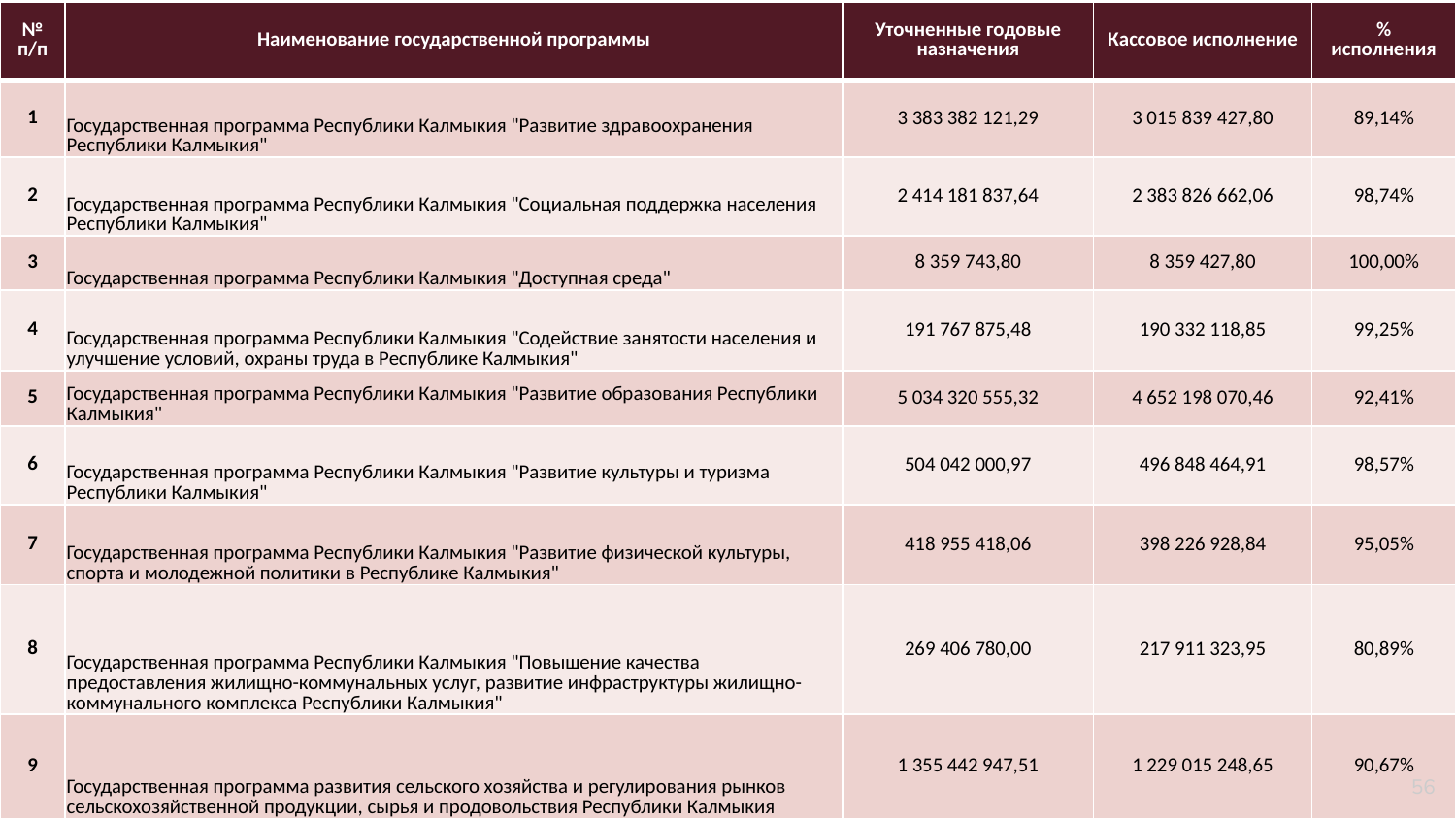

| № п/п | Наименование государственной программы | Уточненные годовые назначения | Кассовое исполнение | % исполнения |
| --- | --- | --- | --- | --- |
| 1 | Государственная программа Республики Калмыкия "Развитие здравоохранения Республики Калмыкия" | 3 383 382 121,29 | 3 015 839 427,80 | 89,14% |
| 2 | Государственная программа Республики Калмыкия "Социальная поддержка населения Республики Калмыкия" | 2 414 181 837,64 | 2 383 826 662,06 | 98,74% |
| 3 | Государственная программа Республики Калмыкия "Доступная среда" | 8 359 743,80 | 8 359 427,80 | 100,00% |
| 4 | Государственная программа Республики Калмыкия "Содействие занятости населения и улучшение условий, охраны труда в Республике Калмыкия" | 191 767 875,48 | 190 332 118,85 | 99,25% |
| 5 | Государственная программа Республики Калмыкия "Развитие образования Республики Калмыкия" | 5 034 320 555,32 | 4 652 198 070,46 | 92,41% |
| 6 | Государственная программа Республики Калмыкия "Развитие культуры и туризма Республики Калмыкия" | 504 042 000,97 | 496 848 464,91 | 98,57% |
| 7 | Государственная программа Республики Калмыкия "Развитие физической культуры, спорта и молодежной политики в Республике Калмыкия" | 418 955 418,06 | 398 226 928,84 | 95,05% |
| 8 | Государственная программа Республики Калмыкия "Повышение качества предоставления жилищно-коммунальных услуг, развитие инфраструктуры жилищно-коммунального комплекса Республики Калмыкия" | 269 406 780,00 | 217 911 323,95 | 80,89% |
| 9 | Государственная программа развития сельского хозяйства и регулирования рынков сельскохозяйственной продукции, сырья и продовольствия Республики Калмыкия | 1 355 442 947,51 | 1 229 015 248,65 | 90,67% |
56